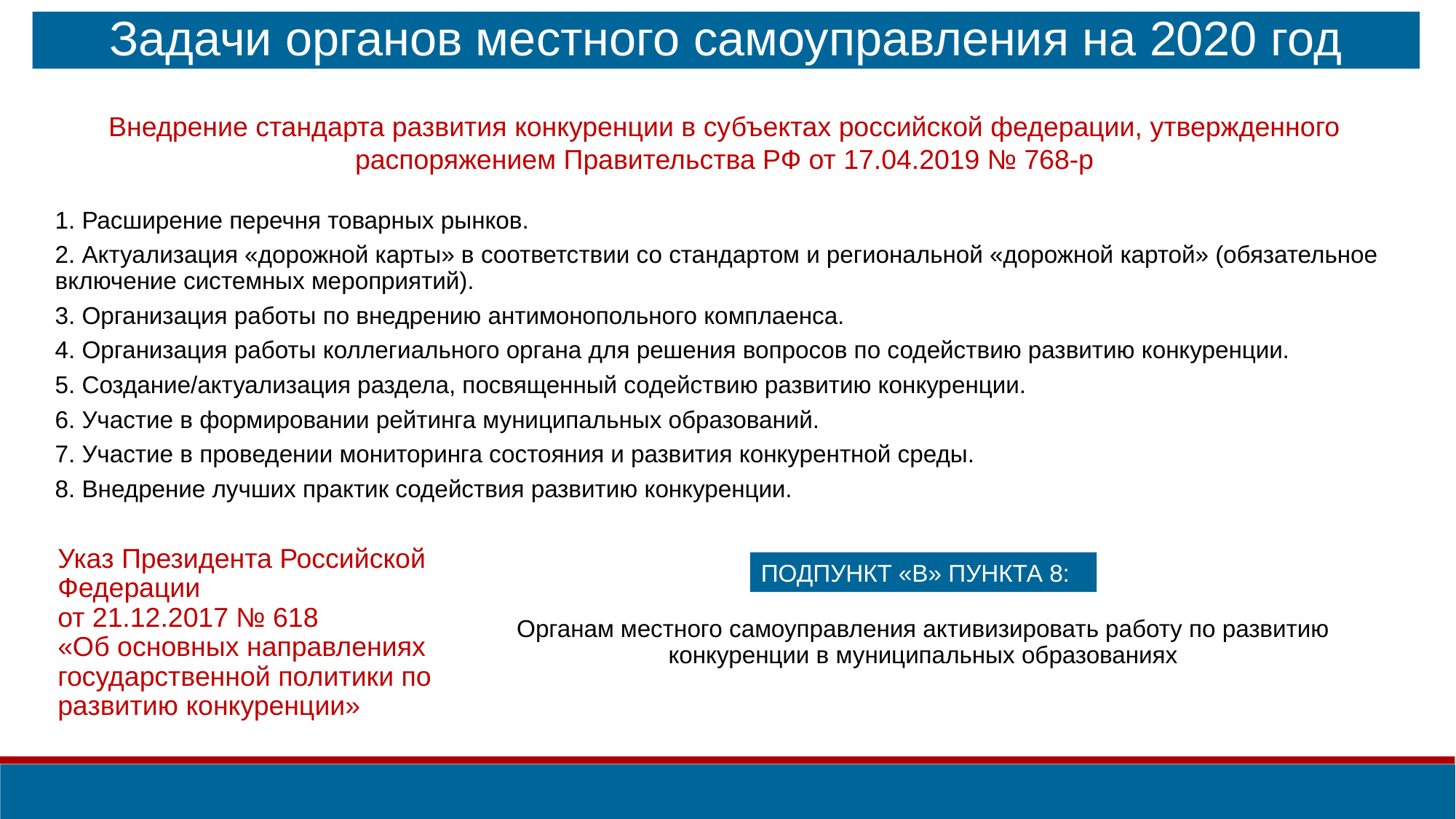

Задачи органов местного самоуправления на 2020 год
Внедрение стандарта развития конкуренции в субъектах российской федерации, утвержденного распоряжением Правительства РФ от 17.04.2019 № 768-р

1. Расширение перечня товарных рынков.
2. Актуализация «дорожной карты» в соответствии со стандартом и региональной «дорожной картой» (обязательное включение системных мероприятий).
3. Организация работы по внедрению антимонопольного комплаенса.
4. Организация работы коллегиального органа для решения вопросов по содействию развитию конкуренции.
5. Создание/актуализация раздела, посвященный содействию развитию конкуренции.
6. Участие в формировании рейтинга муниципальных образований.
7. Участие в проведении мониторинга состояния и развития конкурентной среды.
8. Внедрение лучших практик содействия развитию конкуренции.

Указ Президента Российской Федерации
от 21.12.2017 № 618
«Об основных направлениях государственной политики по развитию конкуренции»
ПОДПУНКТ «В» ПУНКТА 8:
Органам местного самоуправления активизировать работу по развитию конкуренции в муниципальных образованиях